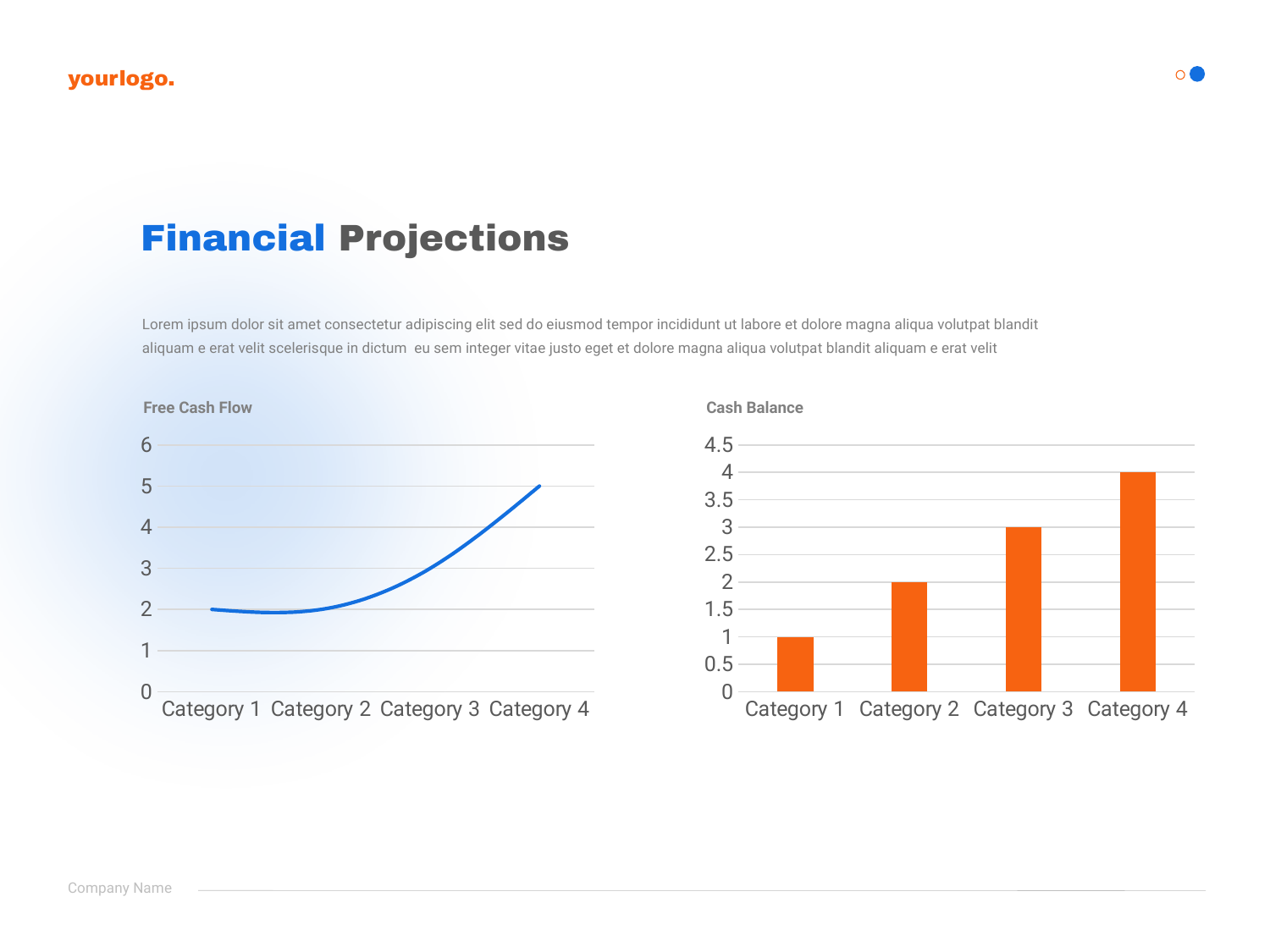

# Financial Projections
Lorem ipsum dolor sit amet consectetur adipiscing elit sed do eiusmod tempor incididunt ut labore et dolore magna aliqua volutpat blandit aliquam e erat velit scelerisque in dictum  eu sem integer vitae justo eget et dolore magna aliqua volutpat blandit aliquam e erat velit
Free Cash Flow
Cash Balance

### Chart

| Category | Series 3 |
|---|---|
| Category 1 | 2.0 |
| Category 2 | 2.0 |
| Category 3 | 3.0 |
| Category 4 | 5.0 |

### Chart

| Category | Series 2 |
|---|---|
| Category 1 | 1.0 |
| Category 2 | 2.0 |
| Category 3 | 3.0 |
| Category 4 | 4.0 |